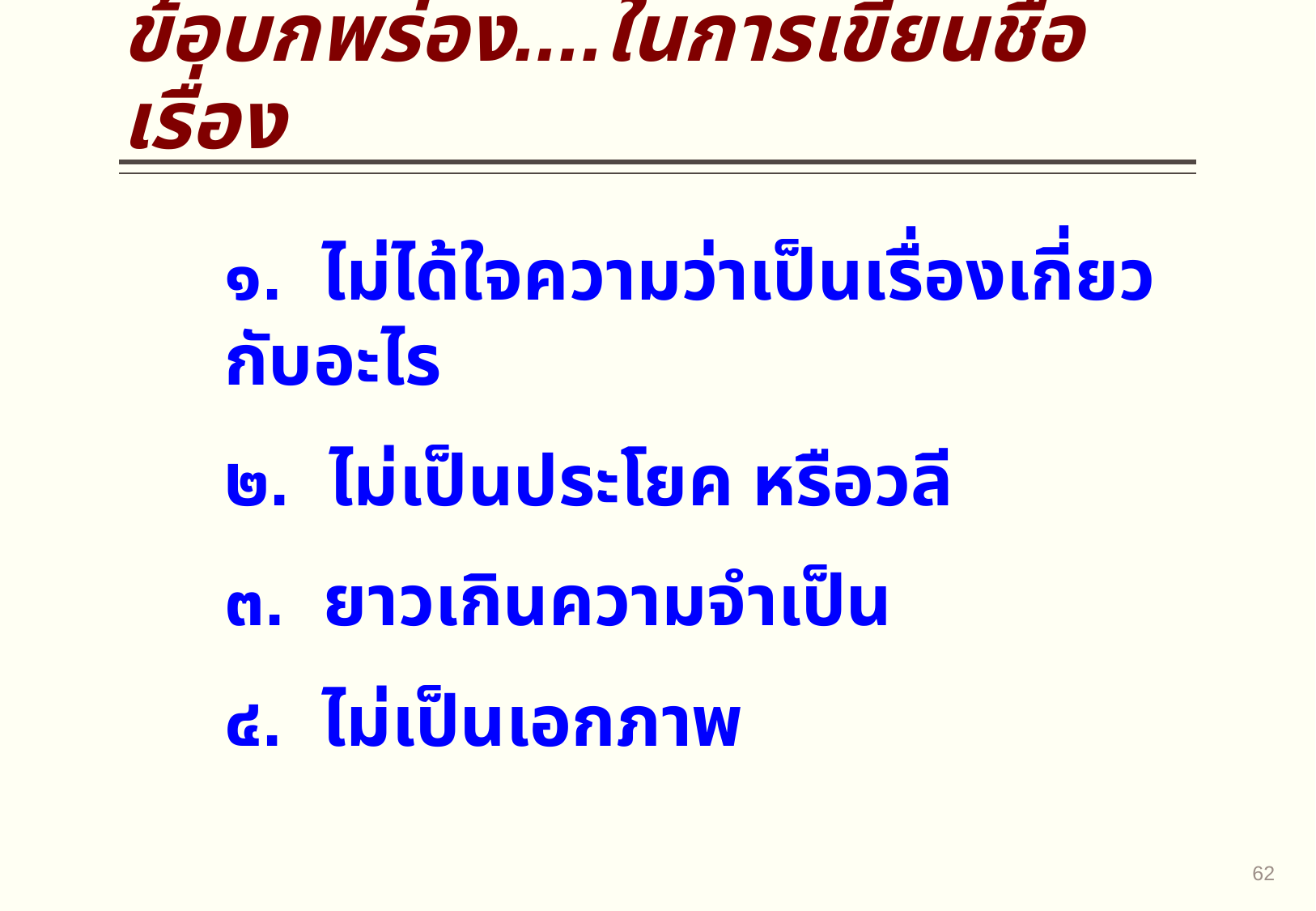

# ข้อบกพร่อง....ในการเขียนชื่อเรื่อง
๑.  ไม่ได้ใจความว่าเป็นเรื่องเกี่ยวกับอะไร
๒.  ไม่เป็นประโยค หรือวลี
๓.  ยาวเกินความจำเป็น
๔.  ไม่เป็นเอกภาพ
62